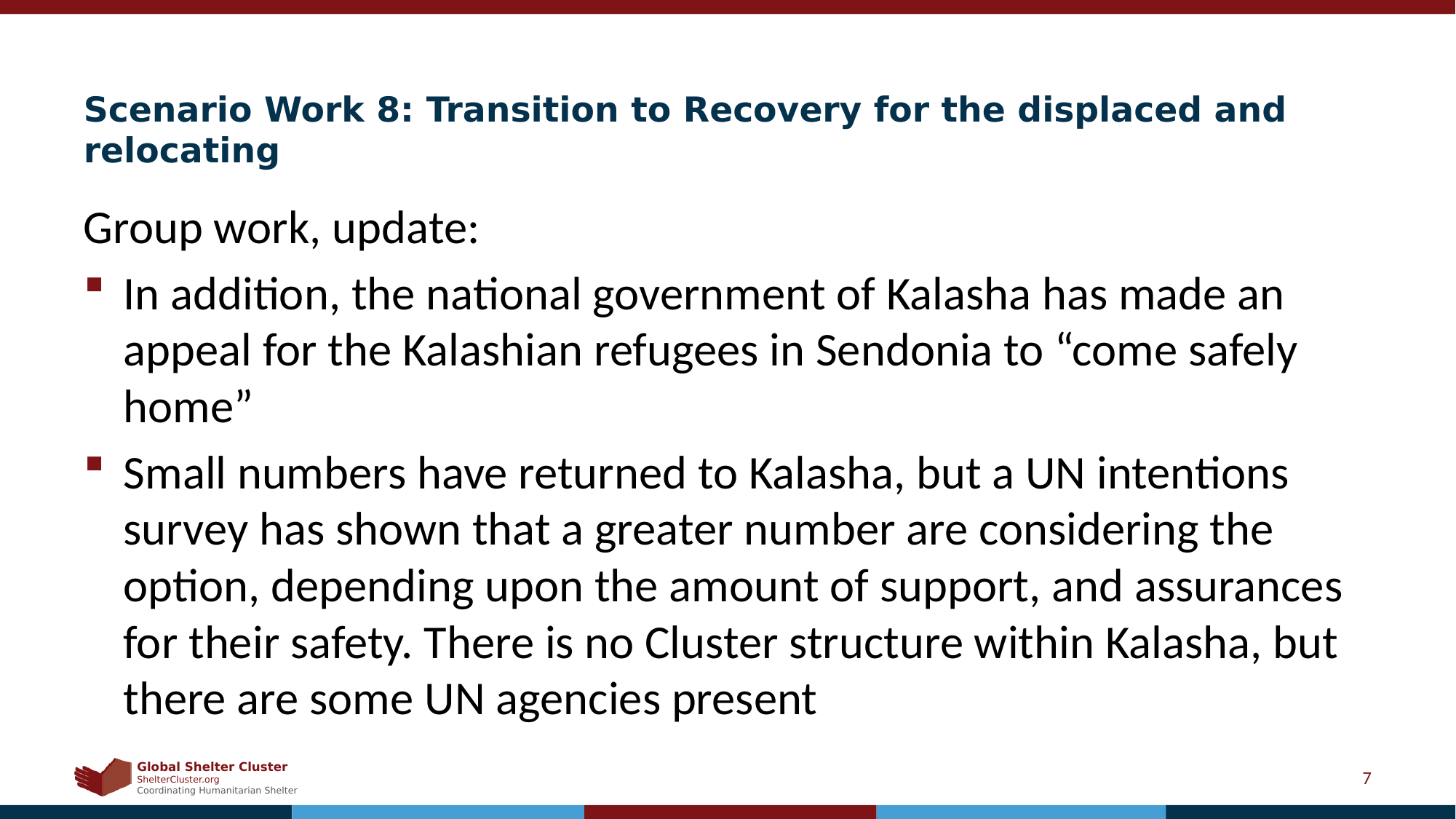

# Scenario Work 8: Transition to Recovery for the displaced and relocating
Group work, update:
In addition, the national government of Kalasha has made an appeal for the Kalashian refugees in Sendonia to “come safely home”
Small numbers have returned to Kalasha, but a UN intentions survey has shown that a greater number are considering the option, depending upon the amount of support, and assurances for their safety. There is no Cluster structure within Kalasha, but there are some UN agencies present
7